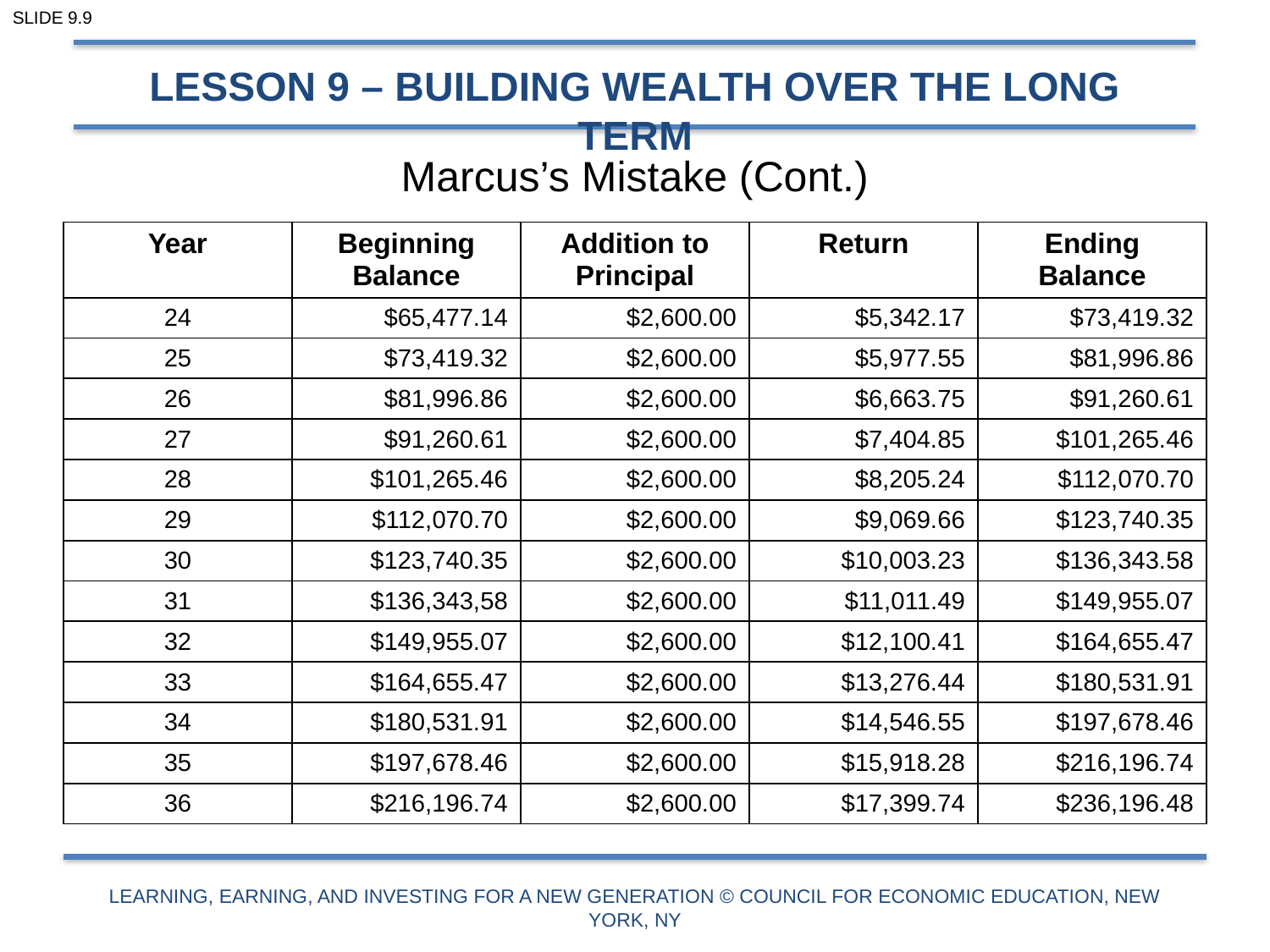

Slide 9.9
Lesson 9 – Building Wealth over the Long Term
# Marcus’s Mistake (Cont.)
| Year | Beginning Balance | Addition to Principal | Return | Ending Balance |
| --- | --- | --- | --- | --- |
| 24 | $65,477.14 | $2,600.00 | $5,342.17 | $73,419.32 |
| 25 | $73,419.32 | $2,600.00 | $5,977.55 | $81,996.86 |
| 26 | $81,996.86 | $2,600.00 | $6,663.75 | $91,260.61 |
| 27 | $91,260.61 | $2,600.00 | $7,404.85 | $101,265.46 |
| 28 | $101,265.46 | $2,600.00 | $8,205.24 | $112,070.70 |
| 29 | $112,070.70 | $2,600.00 | $9,069.66 | $123,740.35 |
| 30 | $123,740.35 | $2,600.00 | $10,003.23 | $136,343.58 |
| 31 | $136,343,58 | $2,600.00 | $11,011.49 | $149,955.07 |
| 32 | $149,955.07 | $2,600.00 | $12,100.41 | $164,655.47 |
| 33 | $164,655.47 | $2,600.00 | $13,276.44 | $180,531.91 |
| 34 | $180,531.91 | $2,600.00 | $14,546.55 | $197,678.46 |
| 35 | $197,678.46 | $2,600.00 | $15,918.28 | $216,196.74 |
| 36 | $216,196.74 | $2,600.00 | $17,399.74 | $236,196.48 |